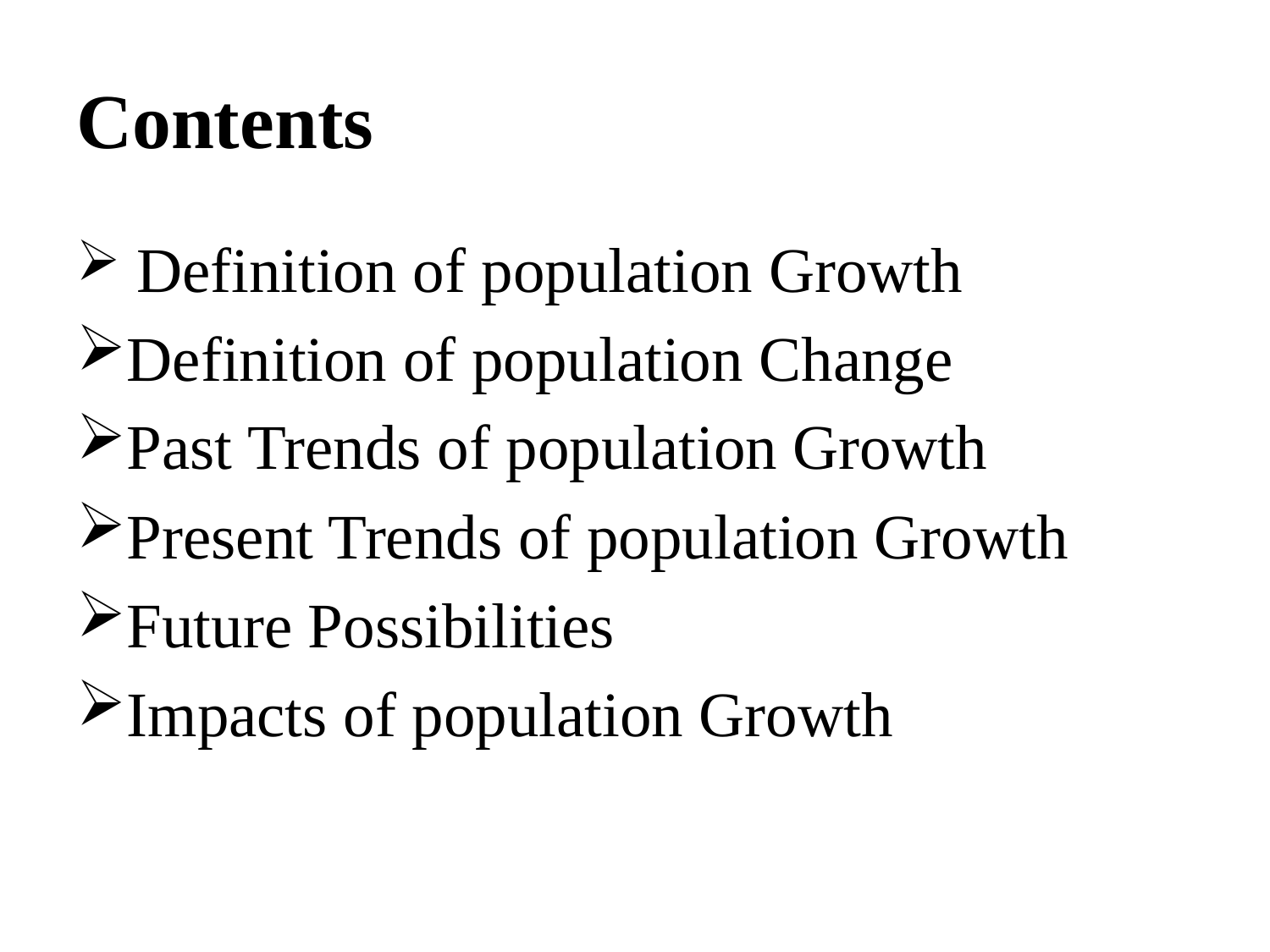

# Contents
 Definition of population Growth
Definition of population Change
Past Trends of population Growth
Present Trends of population Growth
Future Possibilities
Impacts of population Growth